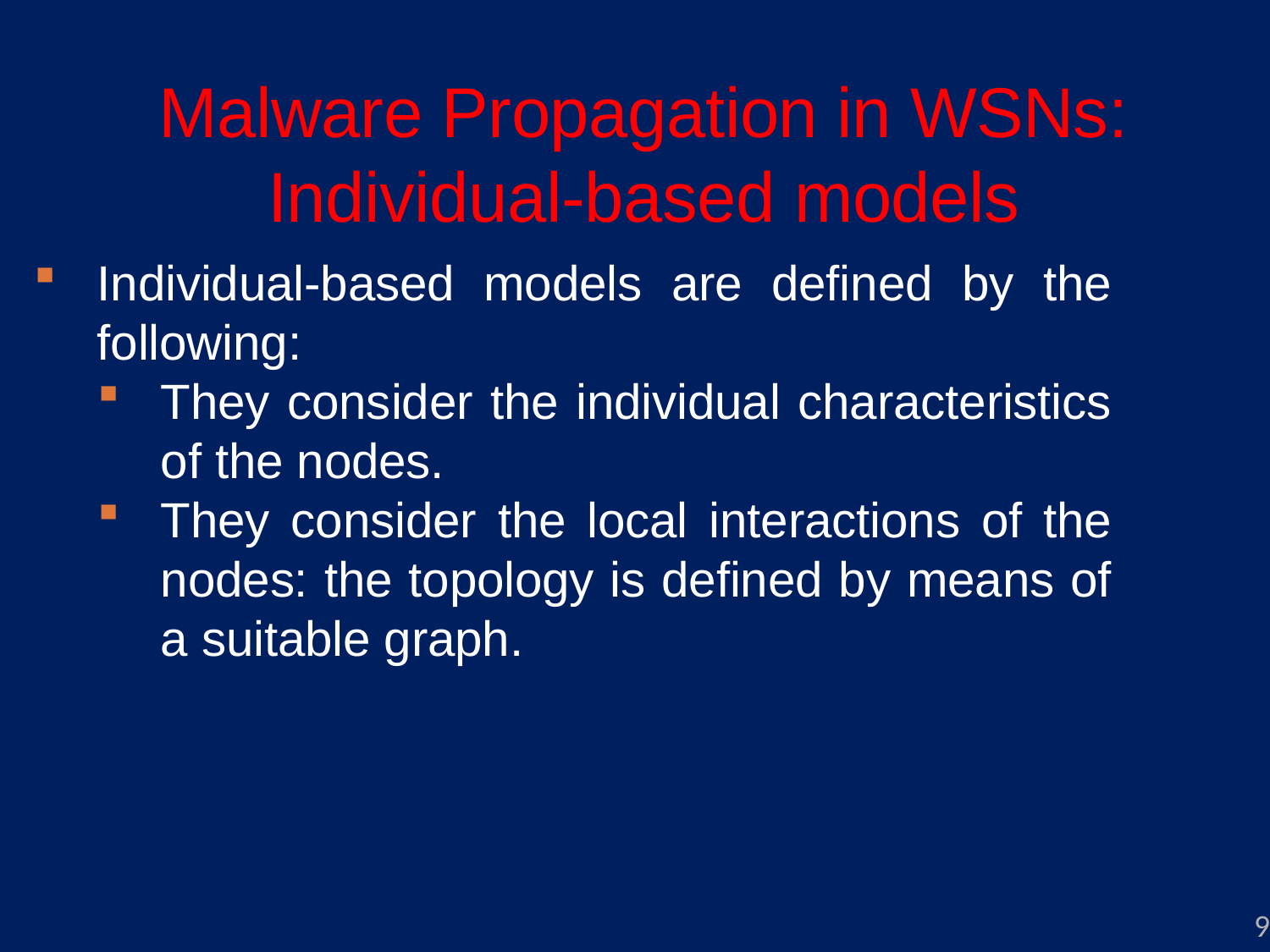

# Malware Propagation in WSNs: Individual-based models
Individual-based models are defined by the following:
They consider the individual characteristics of the nodes.
They consider the local interactions of the nodes: the topology is defined by means of a suitable graph.
9